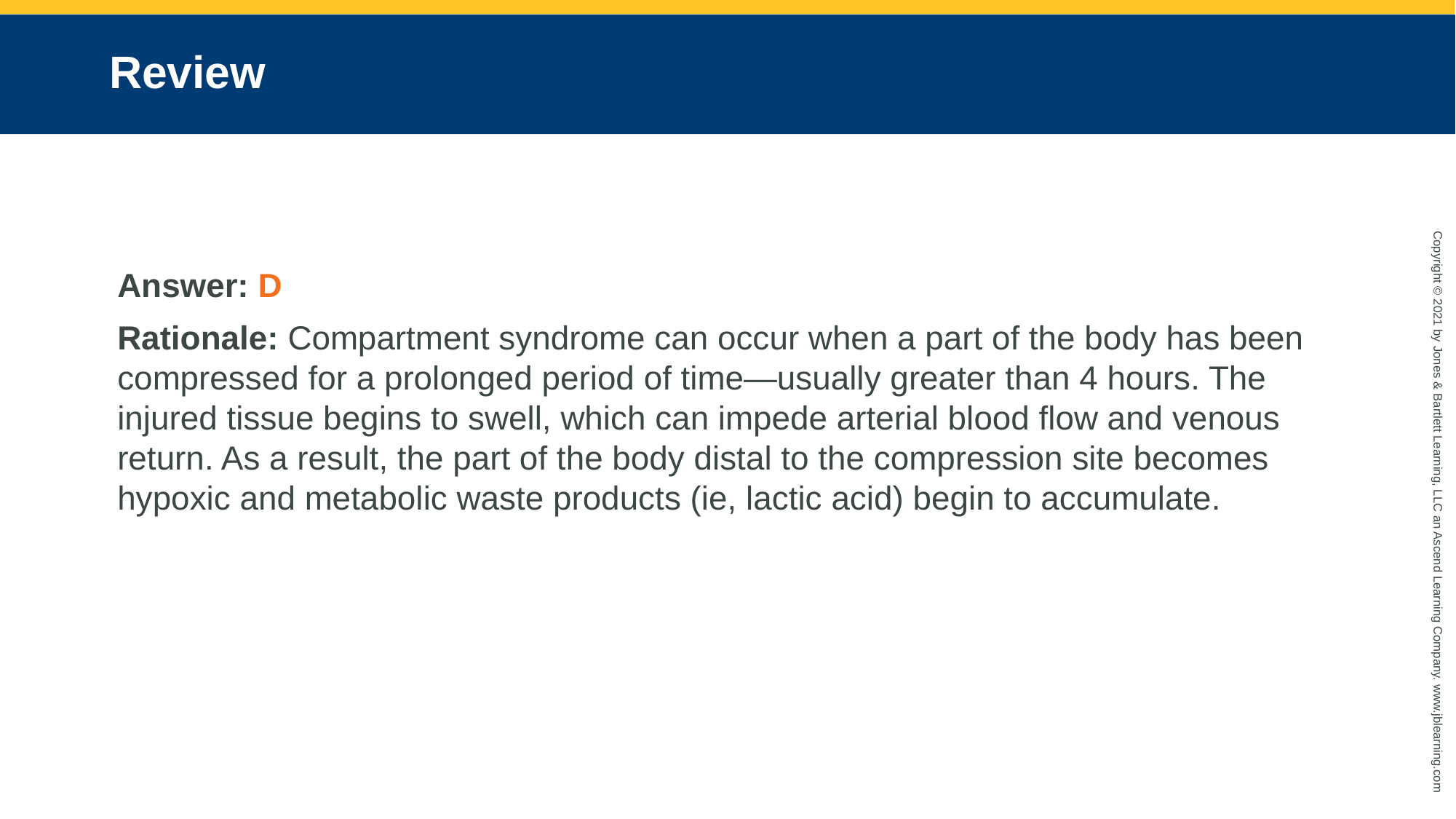

# Review
Answer: D
Rationale: Compartment syndrome can occur when a part of the body has been compressed for a prolonged period of time—usually greater than 4 hours. The injured tissue begins to swell, which can impede arterial blood flow and venous return. As a result, the part of the body distal to the compression site becomes hypoxic and metabolic waste products (ie, lactic acid) begin to accumulate.